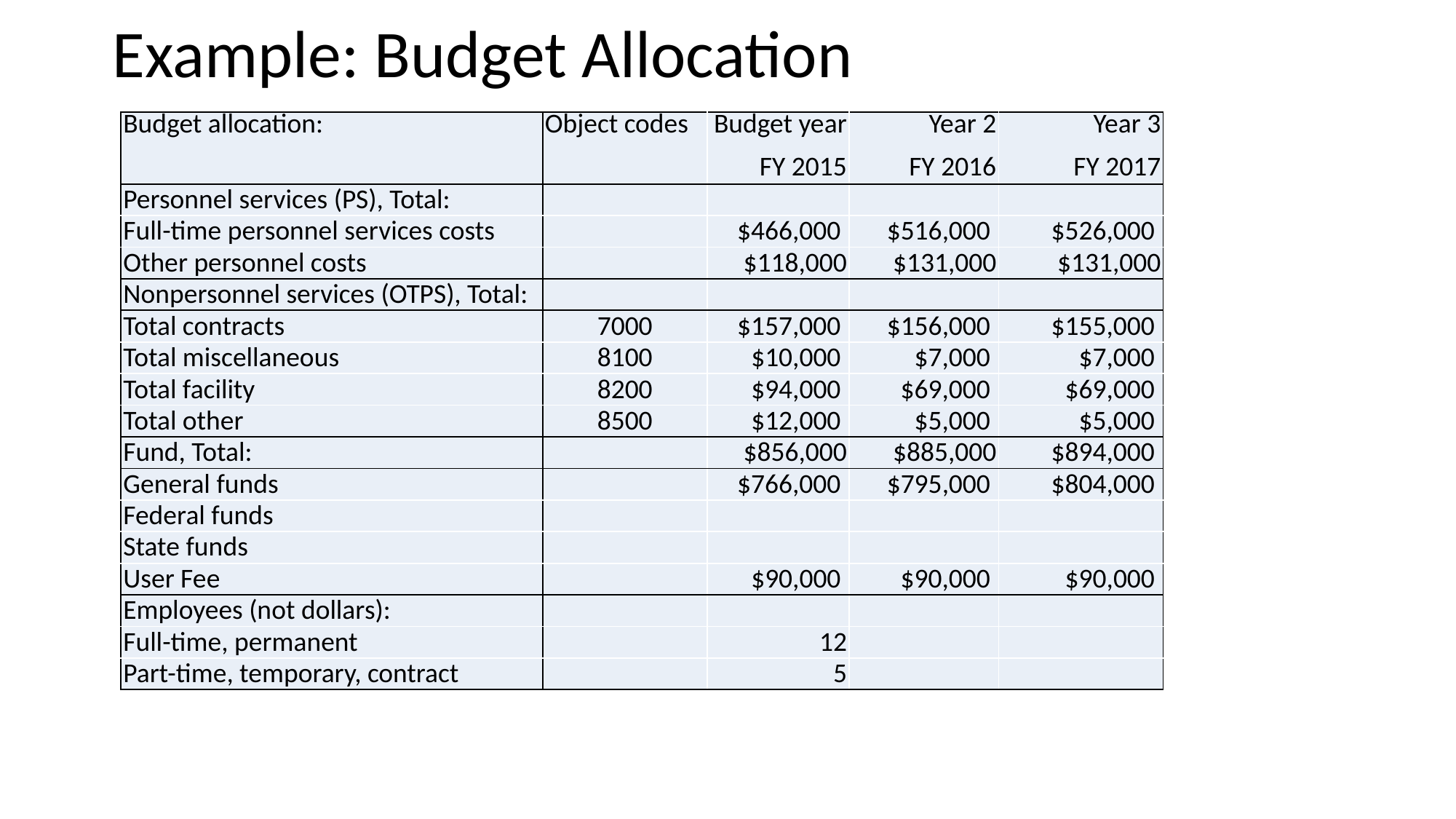

# Example: Budget Allocation
| Budget allocation: | Object codes | Budget year FY 2015 | Year 2 FY 2016 | Year 3 FY 2017 |
| --- | --- | --- | --- | --- |
| Personnel services (PS), Total: |  |  |  |  |
| Full-time personnel services costs |  | $466,000 | $516,000 | $526,000 |
| Other personnel costs |  | $118,000 | $131,000 | $131,000 |
| Nonpersonnel services (OTPS), Total: |  |  |  |  |
| Total contracts | 7000 | $157,000 | $156,000 | $155,000 |
| Total miscellaneous | 8100 | $10,000 | $7,000 | $7,000 |
| Total facility | 8200 | $94,000 | $69,000 | $69,000 |
| Total other | 8500 | $12,000 | $5,000 | $5,000 |
| Fund, Total: |  | $856,000 | $885,000 | $894,000 |
| General funds |  | $766,000 | $795,000 | $804,000 |
| Federal funds |  |  |  |  |
| State funds |  |  |  |  |
| User Fee |  | $90,000 | $90,000 | $90,000 |
| Employees (not dollars): |  |  |  |  |
| Full-time, permanent |  | 12 |  |  |
| Part-time, temporary, contract |  | 5 |  |  |